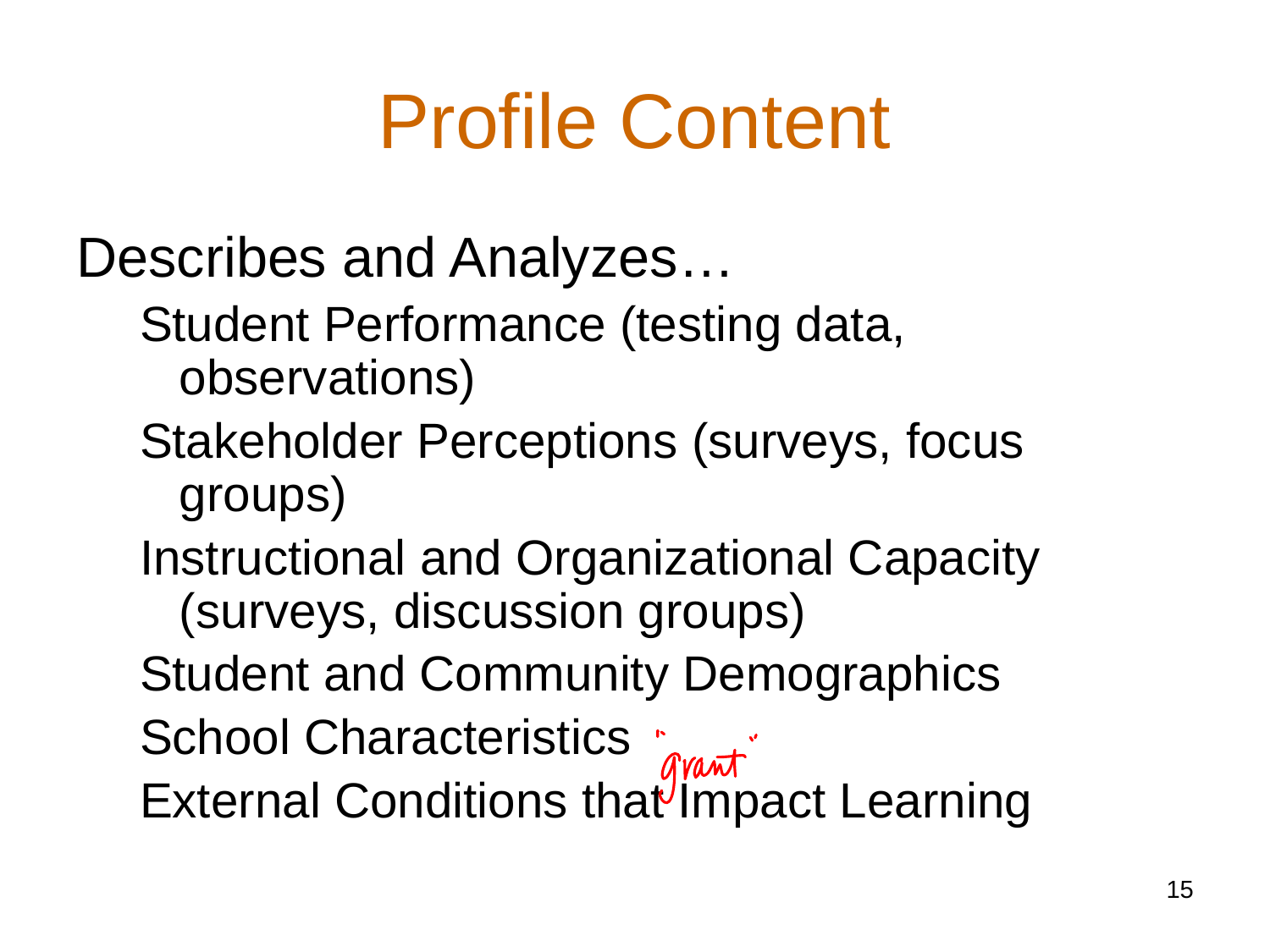

# Profile Content
Describes and Analyzes…
Student Performance (testing data, observations)
Stakeholder Perceptions (surveys, focus groups)
Instructional and Organizational Capacity (surveys, discussion groups)
Student and Community Demographics
School Characteristics
External Conditions that Impact Learning
15